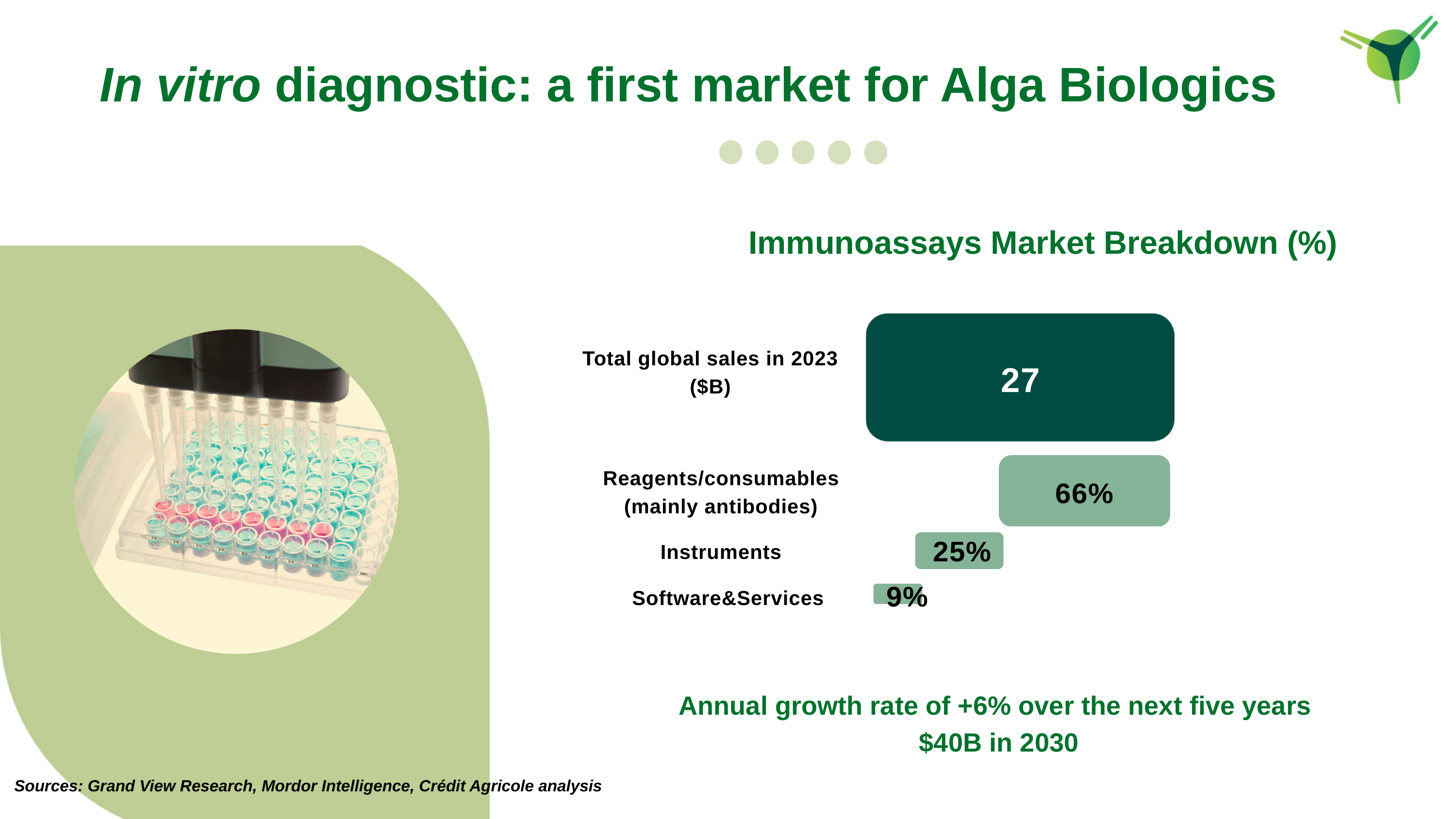

In vitro diagnostic: a first market for Alga Biologics

Immunoassays Market Breakdown (%)

Total global sales in 2023
($B)
27

Reagents/consumables
(mainly antibodies)
66%
25%

Instruments
9%
Software&Services

Annual growth rate of +6% over the next five years
$40B in 2030

Sources: Grand View Research, Mordor Intelligence, Crédit Agricole analysis